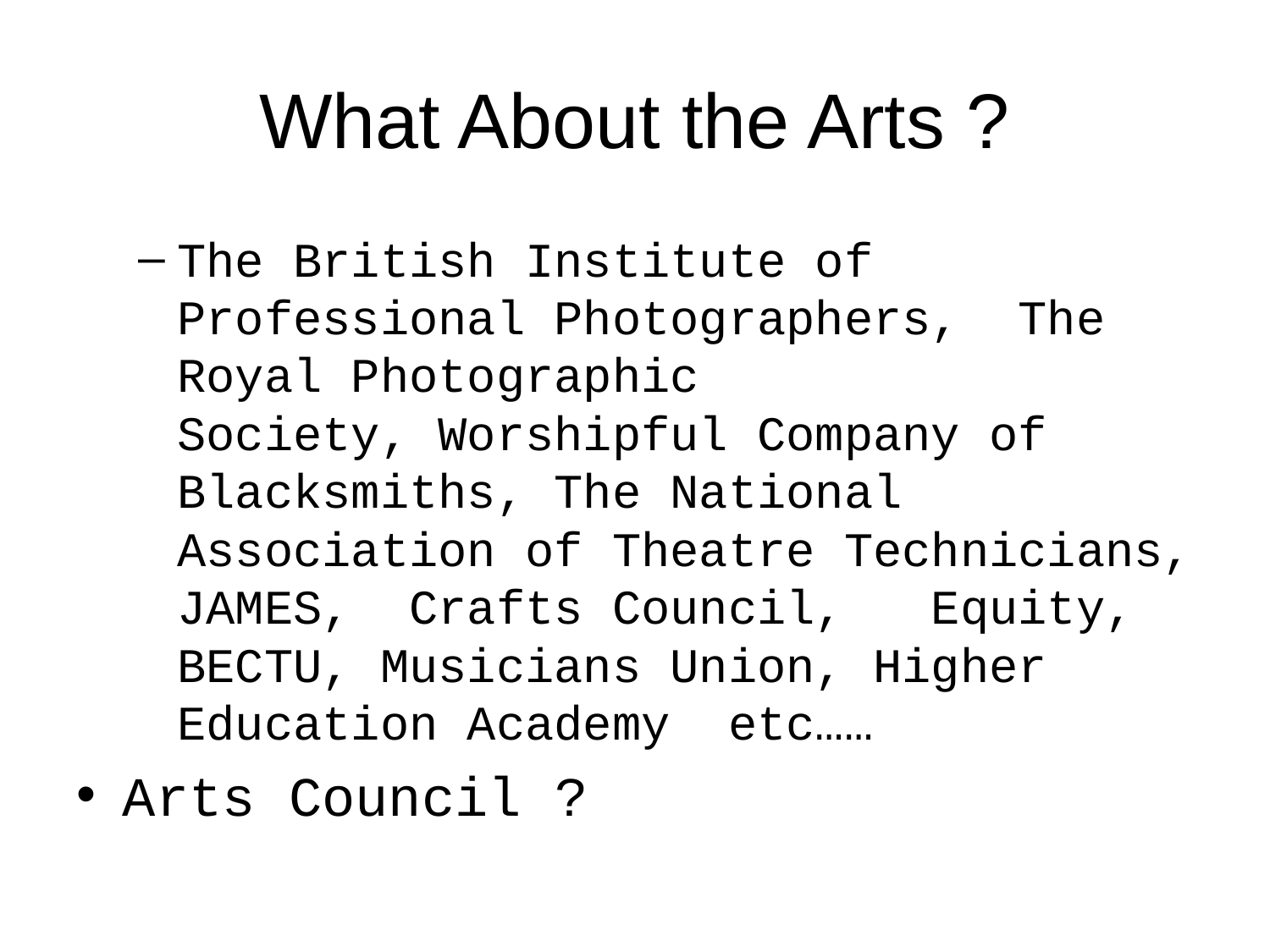

# What About the Arts ?
The British Institute of Professional Photographers,  The Royal Photographic Society, Worshipful Company of Blacksmiths, The National Association of Theatre Technicians, JAMES,  Crafts Council,   Equity, BECTU, Musicians Union, Higher Education Academy  etc……
Arts Council ?